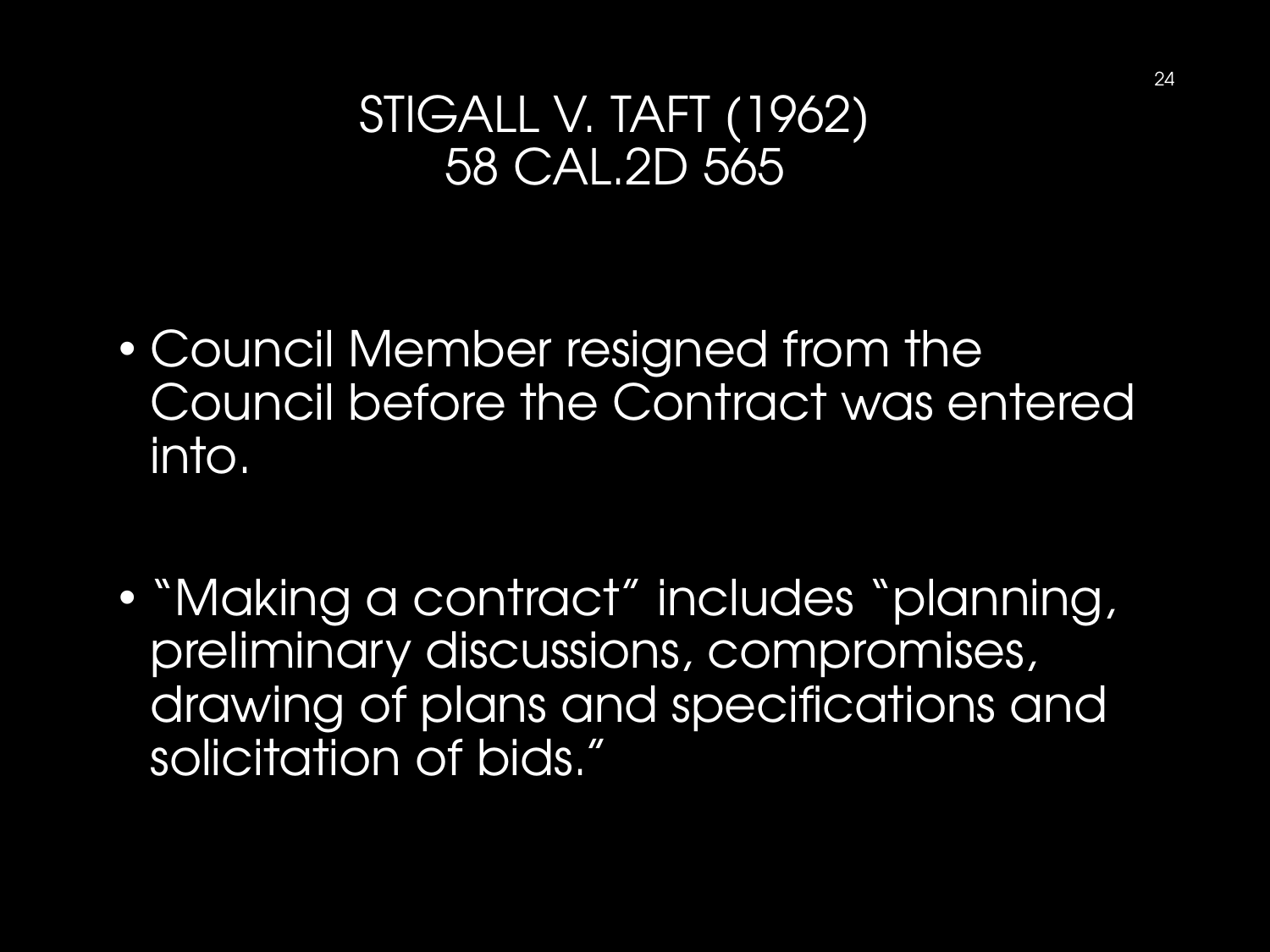

# Stigall v. Taft (1962) 58 Cal.2d 565
24

Council Member resigned from the Council before the Contract was entered into.

“Making a contract” includes “planning, preliminary discussions, compromises, drawing of plans and specifications and solicitation of bids.”